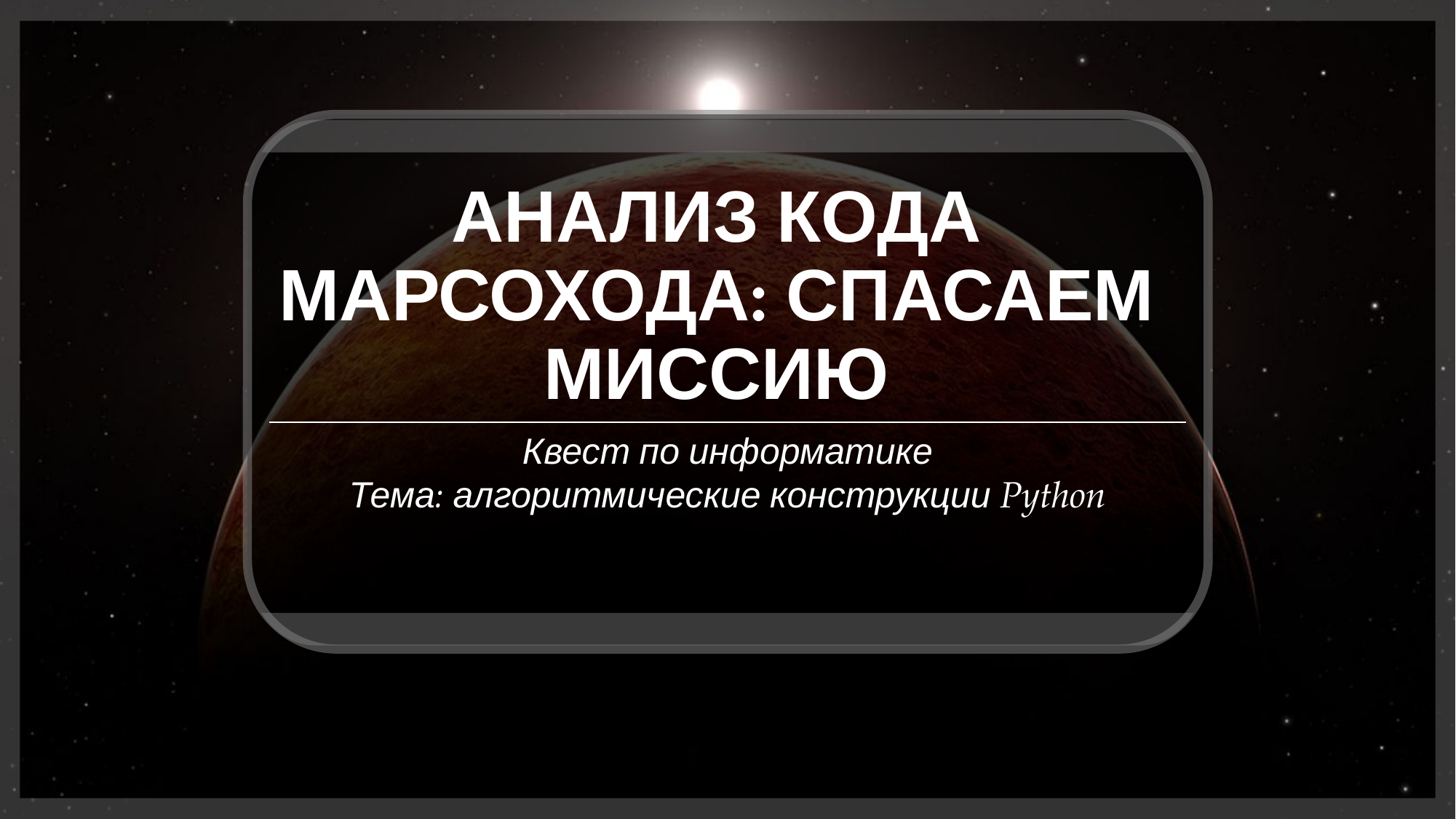

# АНАЛИЗ КОДА МАРСОХОДА: СПАСАЕМ МИССИЮ
Квест по информатике
Тема: алгоритмические конструкции Python